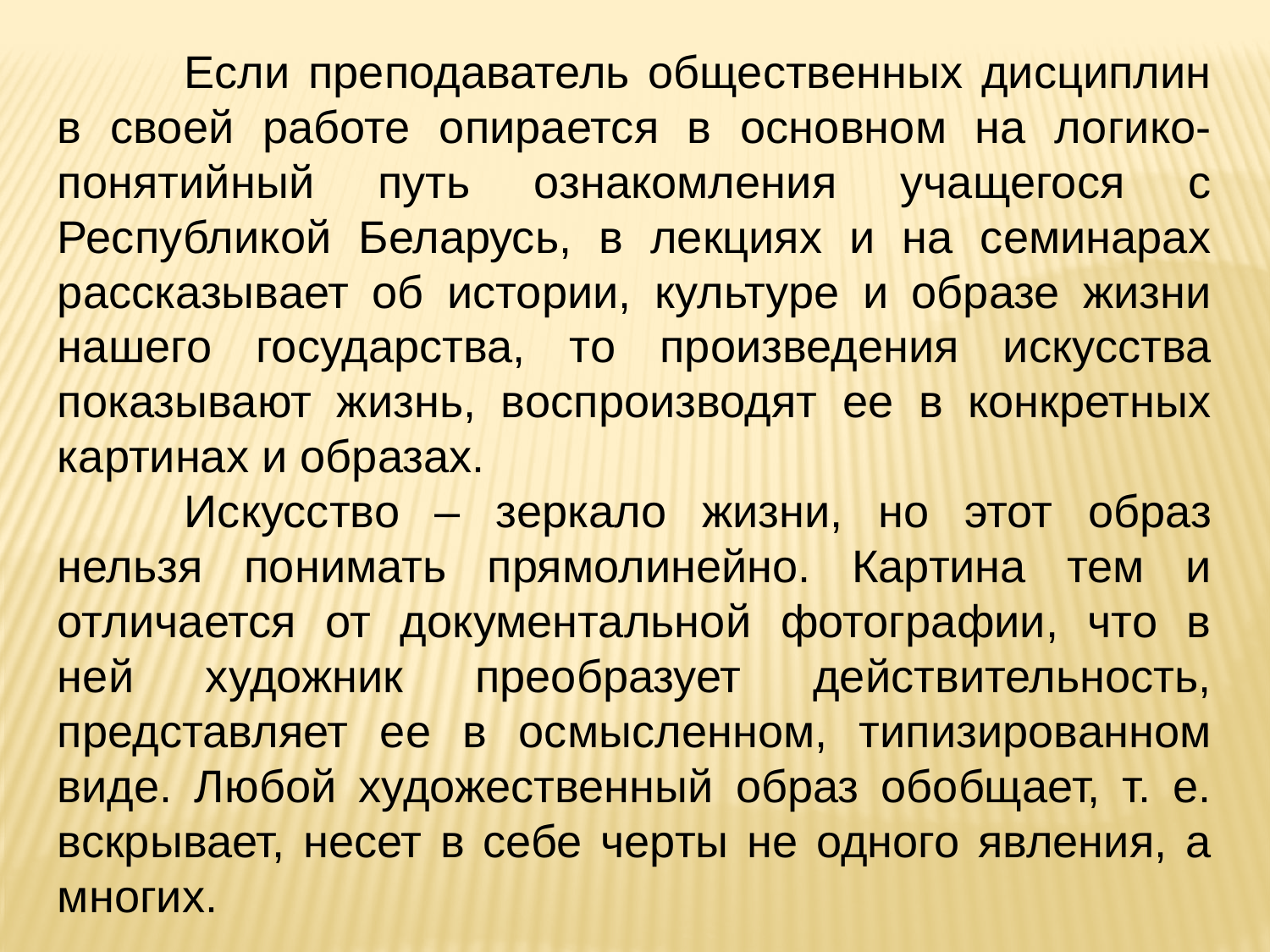

Если преподаватель общественных дисциплин в своей работе опирается в основном на логико-понятийный путь ознакомления учащегося с Республикой Беларусь, в лекциях и на семинарах рассказывает об истории, культуре и образе жизни нашего государства, то произведения искусства показывают жизнь, воспроизводят ее в конкретных картинах и образах.
	Искусство – зеркало жизни, но этот образ нельзя понимать прямолинейно. Картина тем и отличается от документальной фотографии, что в ней художник преобразует действительность, представляет ее в осмысленном, типизированном виде. Любой художественный образ обобщает, т. е. вскрывает, несет в себе черты не одного явления, а многих.